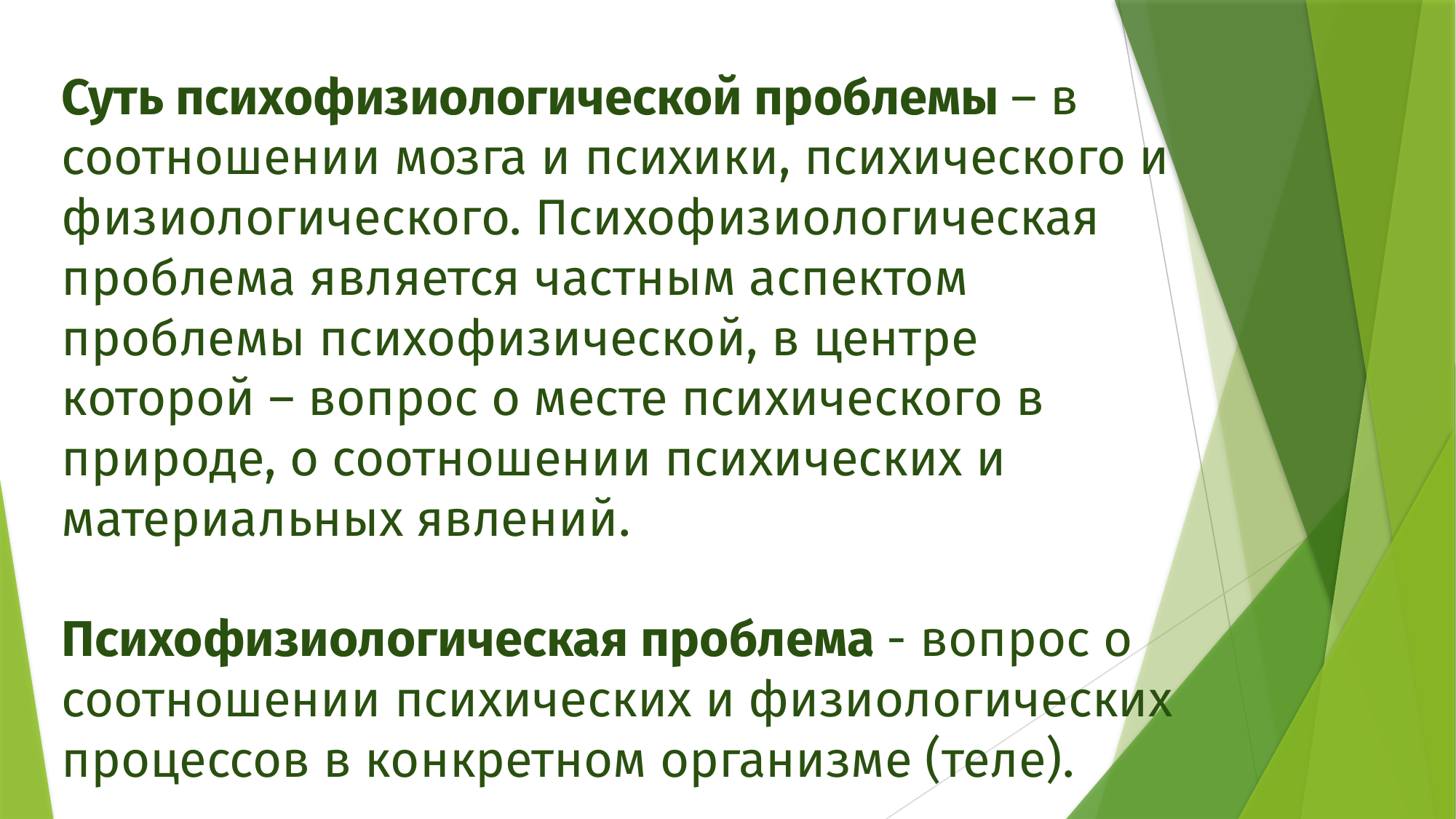

# Суть психофизиологической проблемы – в соотношении мозга и психики, психического и физиологического. Психофизиологическая проблема является частным аспектом проблемы психофизической, в центре которой – вопрос о месте психического в природе, о соотношении психических и материальных явлений. Психофизиологическая проблема - вопрос о соотношении психических и физиологических процессов в конкретном организме (теле).